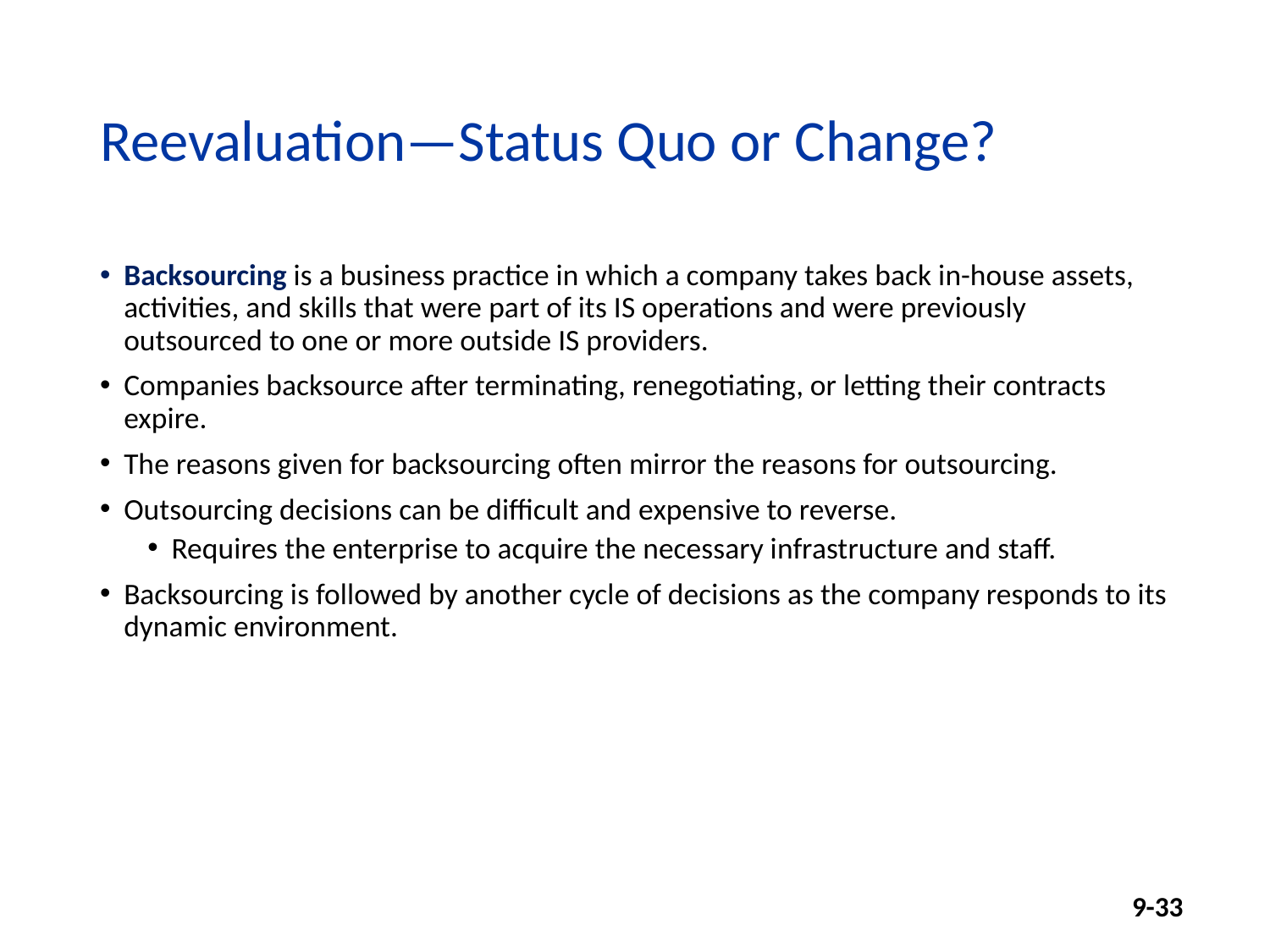

# Reevaluation—Status Quo or Change?
Backsourcing is a business practice in which a company takes back in-house assets, activities, and skills that were part of its IS operations and were previously outsourced to one or more outside IS providers.
Companies backsource after terminating, renegotiating, or letting their contracts expire.
The reasons given for backsourcing often mirror the reasons for outsourcing.
Outsourcing decisions can be difficult and expensive to reverse.
Requires the enterprise to acquire the necessary infrastructure and staff.
Backsourcing is followed by another cycle of decisions as the company responds to its dynamic environment.